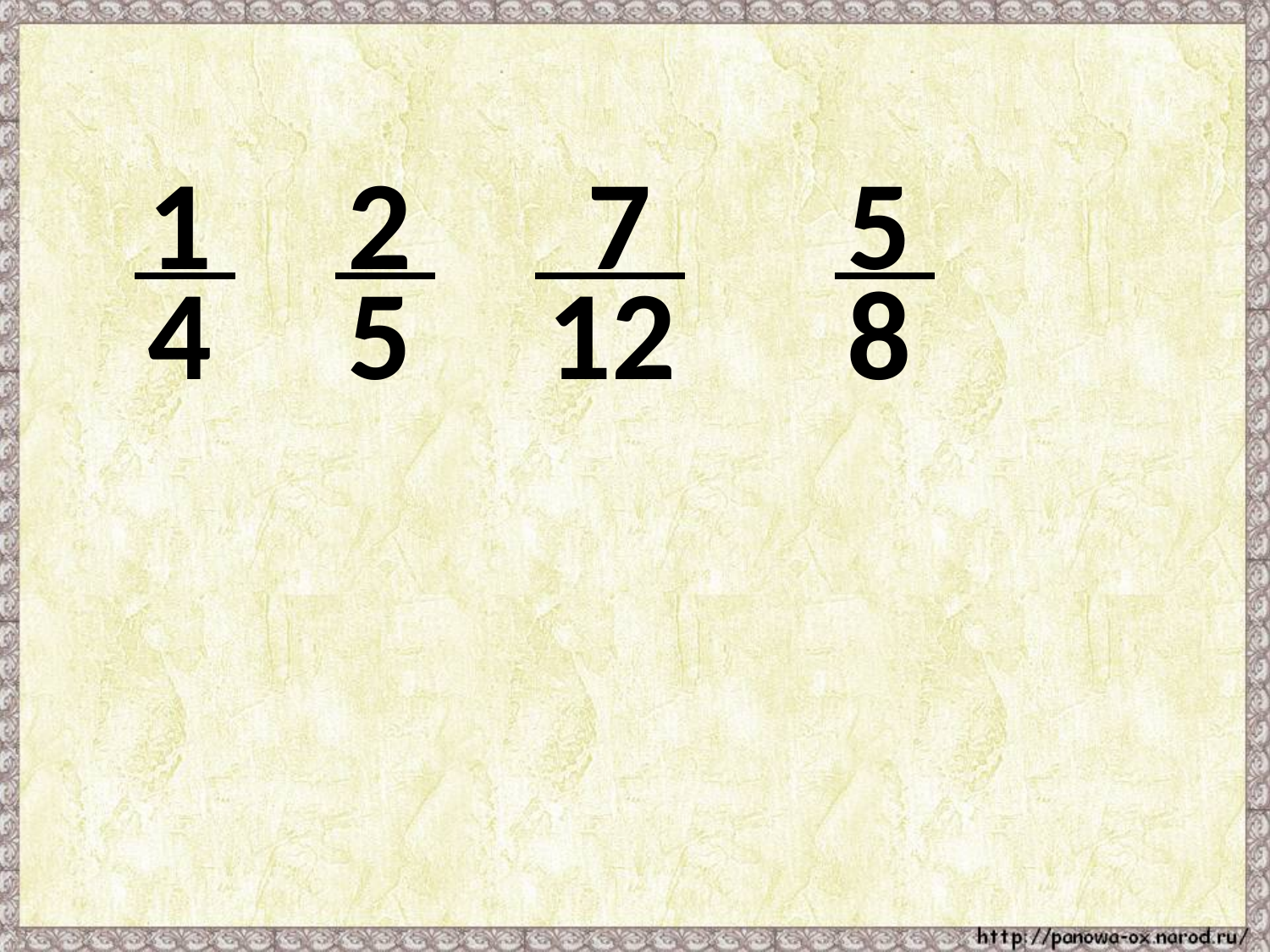

1
2
7
5
4
5
12
8